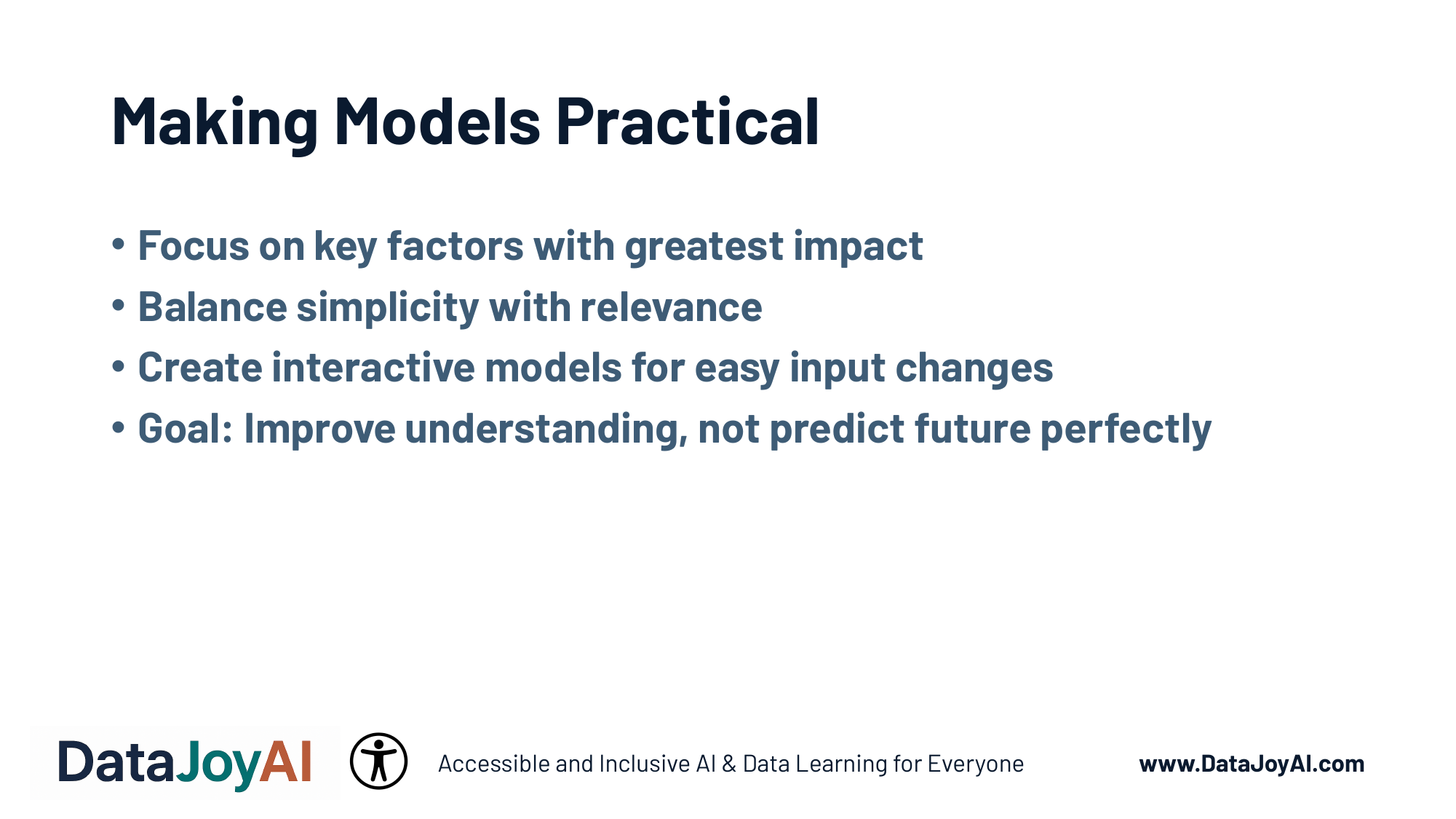

# Making Models Practical
Focus on key factors with greatest impact
Balance simplicity with relevance
Create interactive models for easy input changes
Goal: Improve understanding, not predict future perfectly